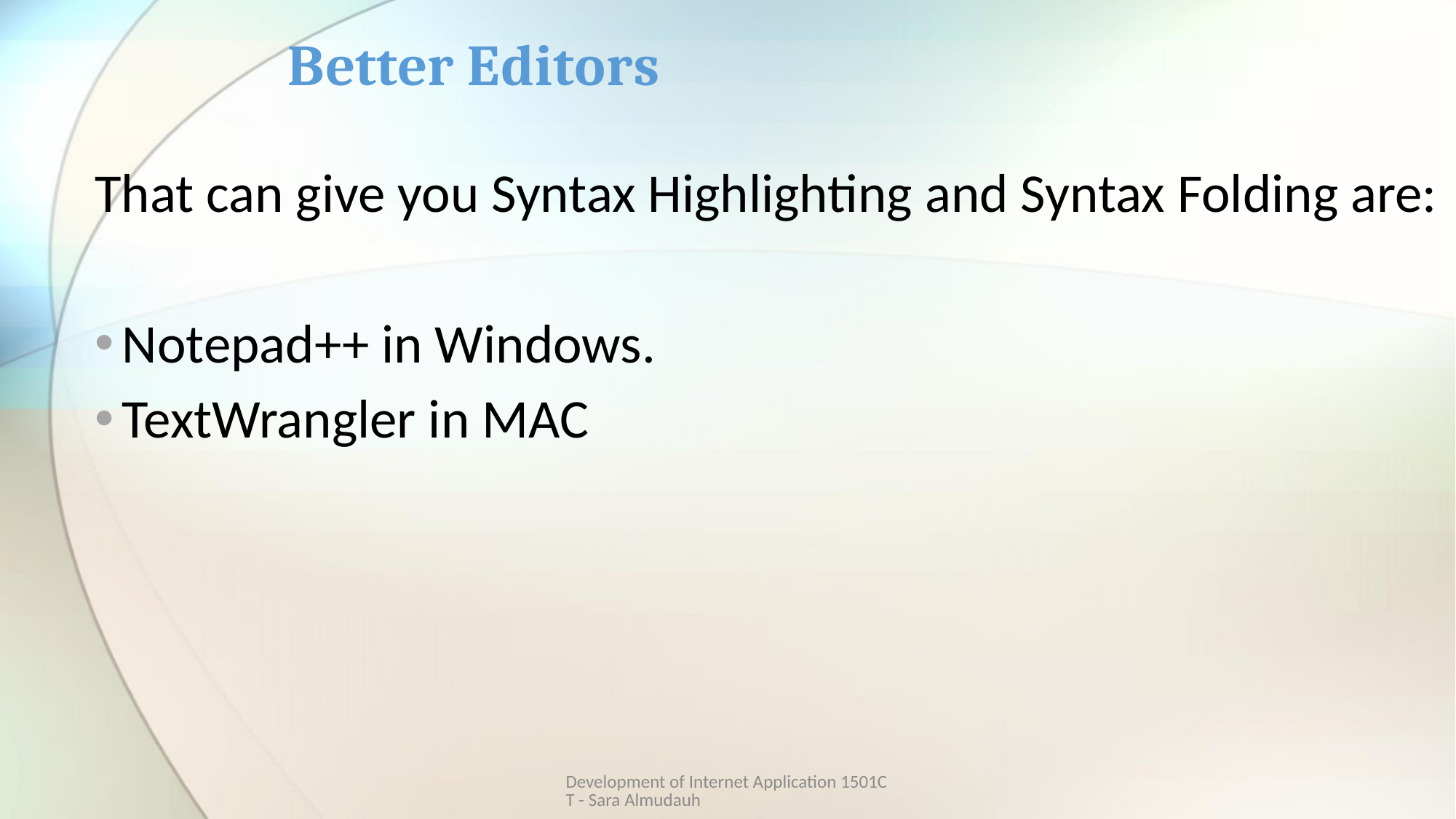

# Better Editors
That can give you Syntax Highlighting and Syntax Folding are:

Notepad++ in Windows.
TextWrangler in MAC
Development of Internet Application 1501CT - Sara Almudauh